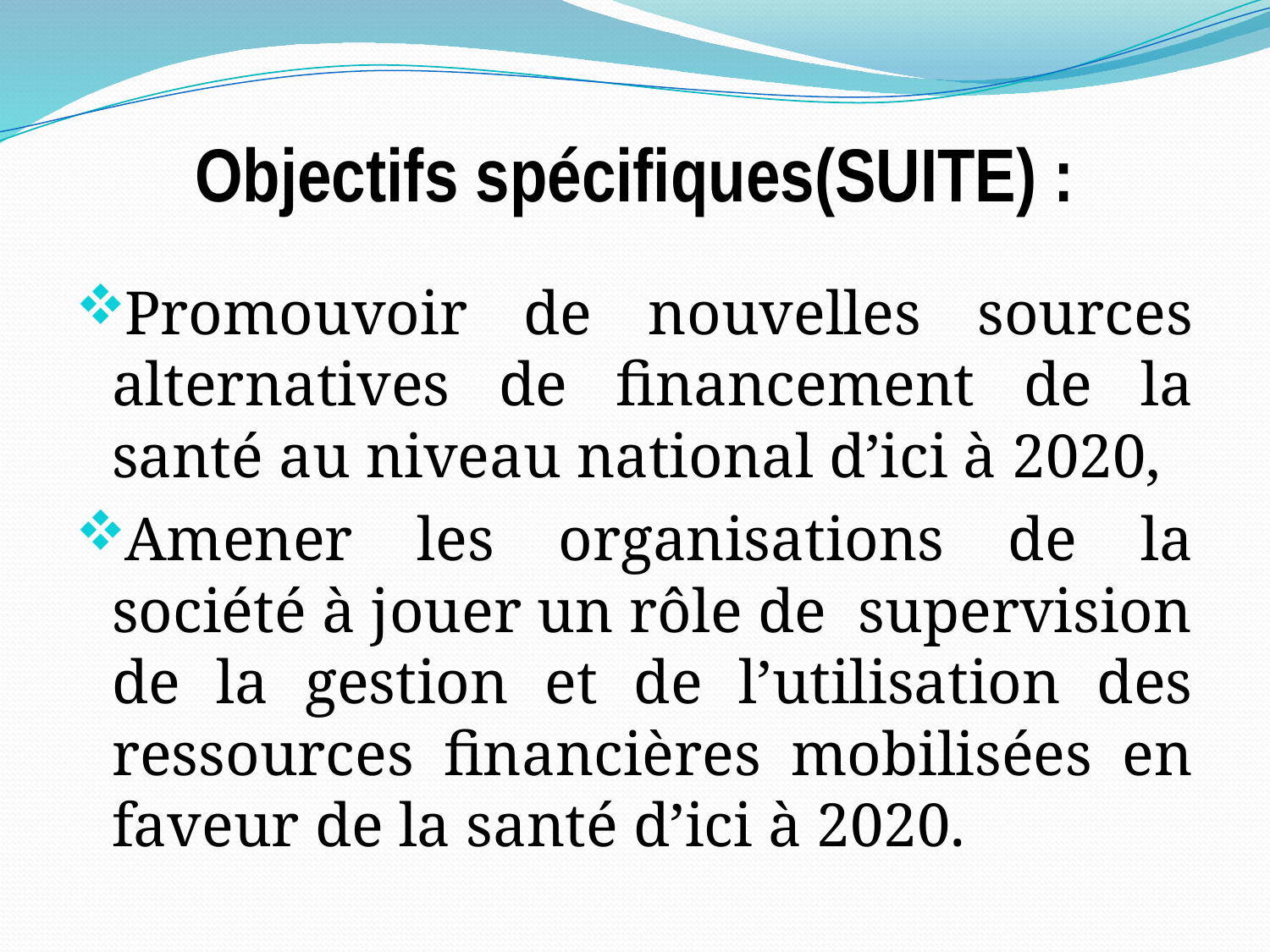

# Objectifs spécifiques(SUITE) :
Promouvoir de nouvelles sources alternatives de financement de la santé au niveau national d’ici à 2020,
Amener les organisations de la société à jouer un rôle de  supervision de la gestion et de l’utilisation des ressources financières mobilisées en faveur de la santé d’ici à 2020.